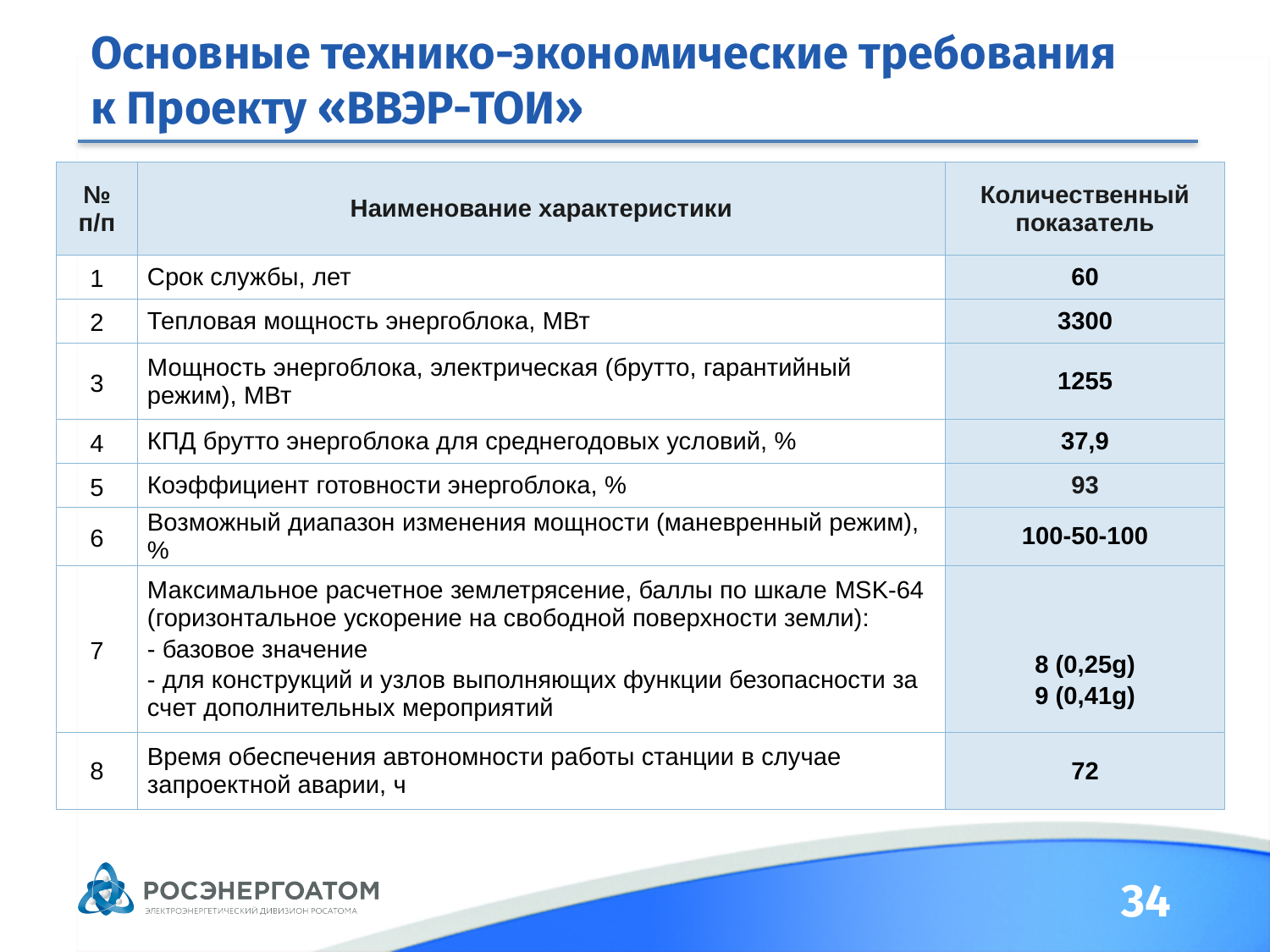

# Основные технико-экономические требования к Проекту «ВВЭР-ТОИ»
| № п/п | Наименование характеристики | Количественный показатель |
| --- | --- | --- |
| 1 | Срок службы, лет | 60 |
| 2 | Тепловая мощность энергоблока, МВт | 3300 |
| 3 | Мощность энергоблока, электрическая (брутто, гарантийный режим), МВт | 1255 |
| 4 | КПД брутто энергоблока для среднегодовых условий, % | 37,9 |
| 5 | Коэффициент готовности энергоблока, % | 93 |
| 6 | Возможный диапазон изменения мощности (маневренный режим), % | 100-50-100 |
| 7 | Максимальное расчетное землетрясение, баллы по шкале MSK-64 (горизонтальное ускорение на свободной поверхности земли): - базовое значение - для конструкций и узлов выполняющих функции безопасности за счет дополнительных мероприятий | 8 (0,25g) 9 (0,41g) |
| 8 | Время обеспечения автономности работы станции в случае запроектной аварии, ч | 72 |